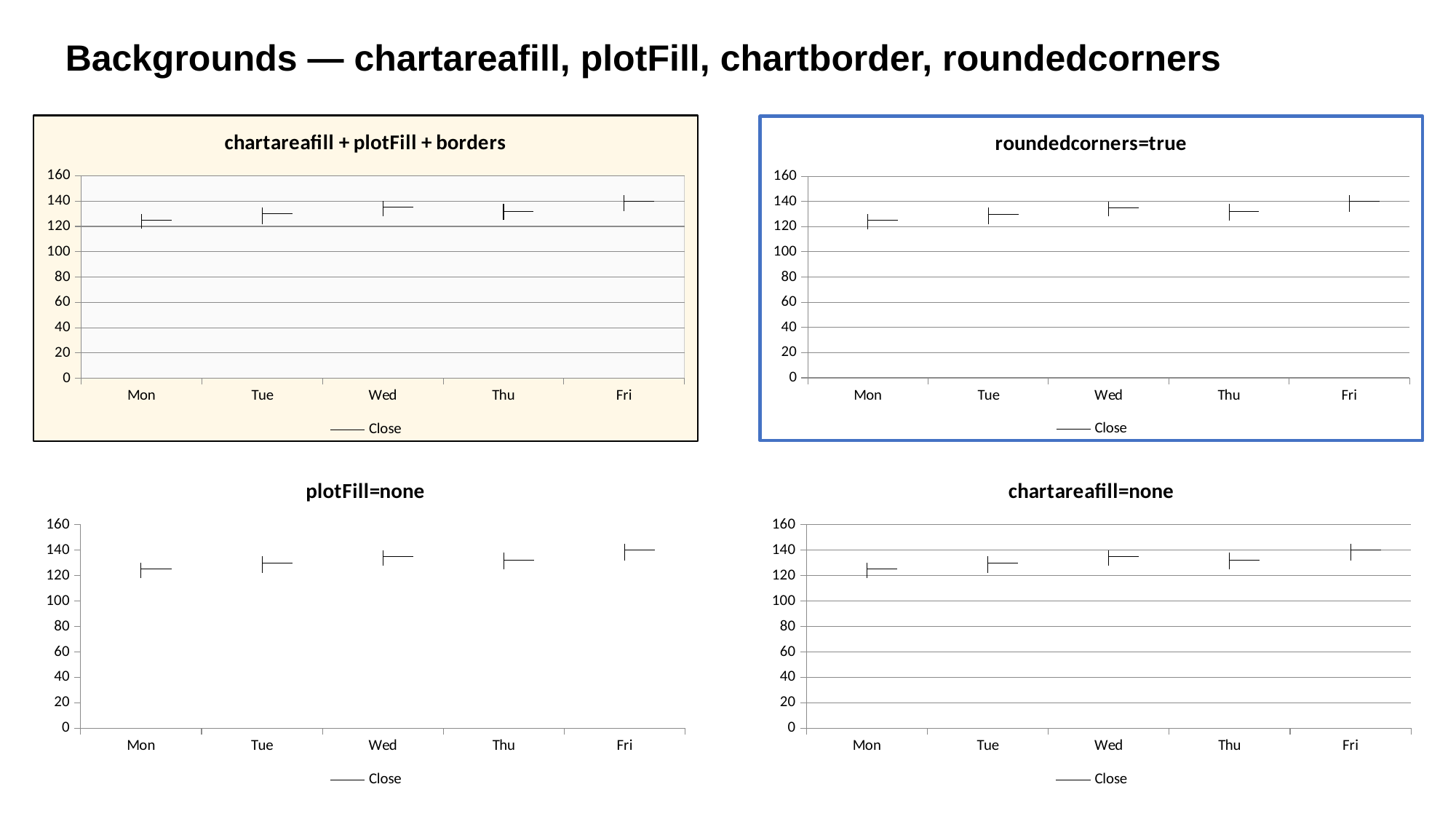

Backgrounds — chartareafill, plotFill, chartborder, roundedcorners

[unsupported chart]

[unsupported chart]

[unsupported chart]

[unsupported chart]